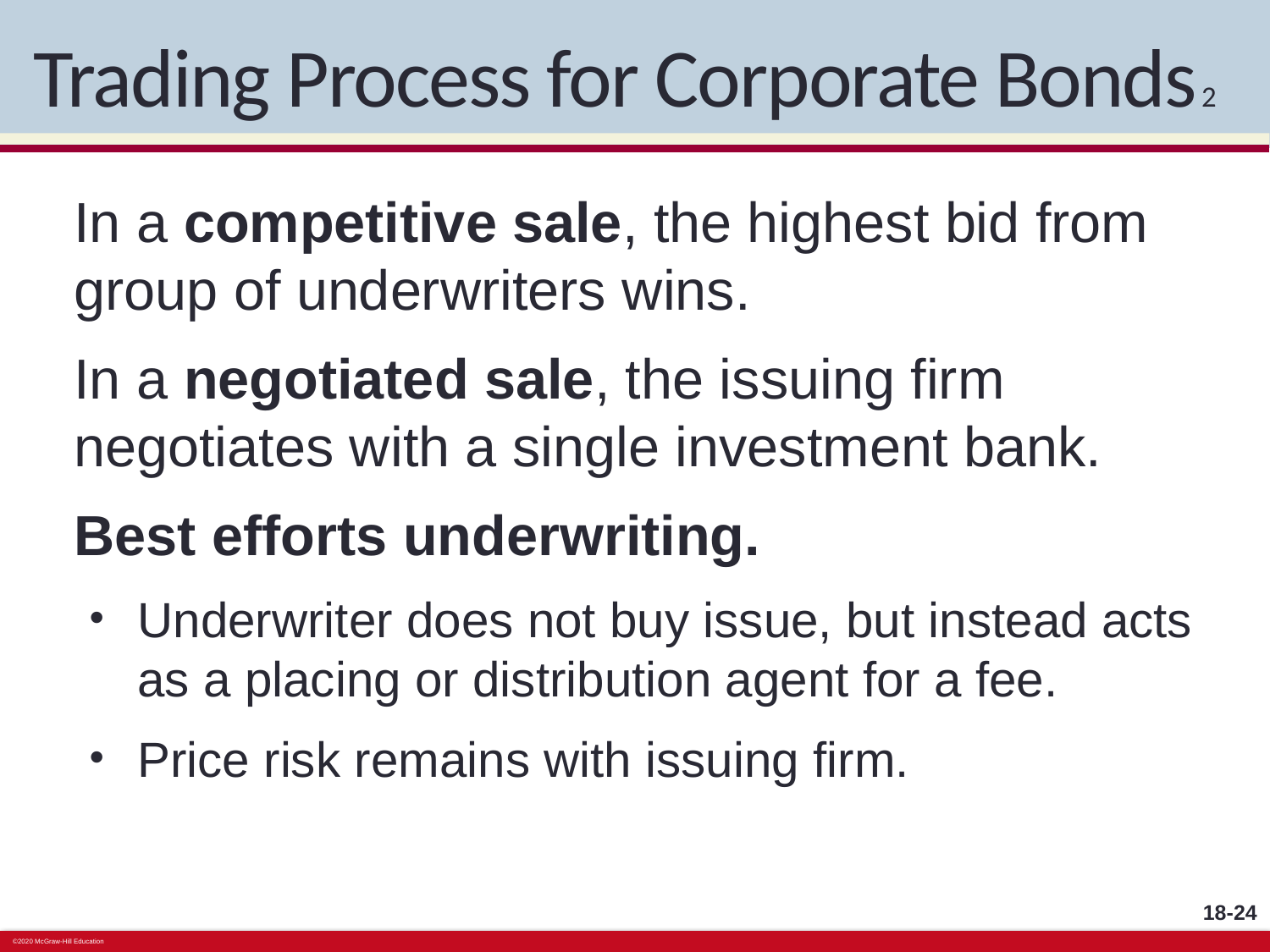

# Trading Process for Corporate Bonds 2
In a competitive sale, the highest bid from group of underwriters wins.
In a negotiated sale, the issuing firm negotiates with a single investment bank.
Best efforts underwriting.
Underwriter does not buy issue, but instead acts as a placing or distribution agent for a fee.
Price risk remains with issuing firm.